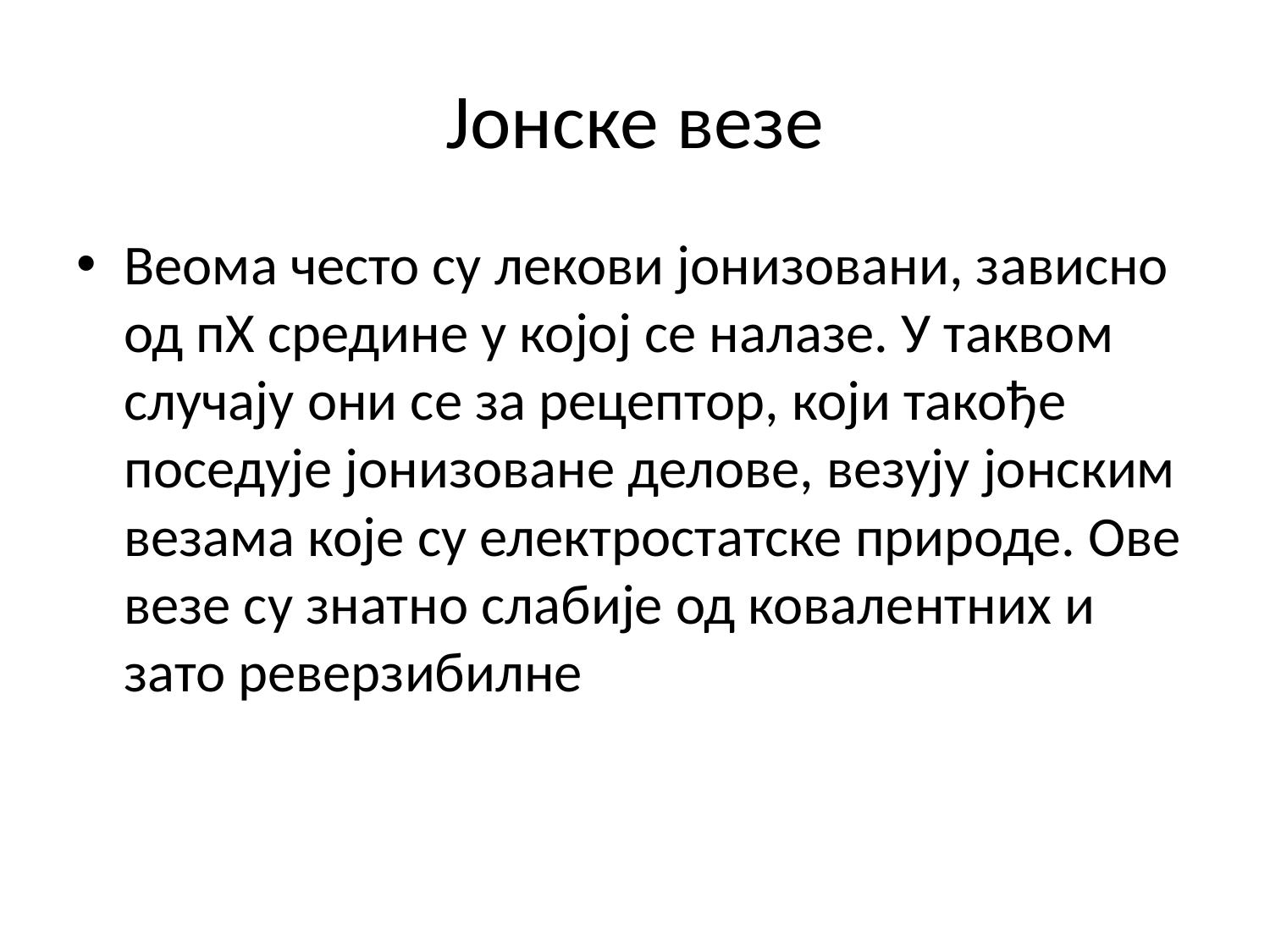

# Јонске везе
Веома често су лекови јонизовани, зависно од пХ средине у којој се налазе. У таквом случају они се за рецептор, који такође поседује јонизоване делове, везују јонским везама које су електростатске природе. Ове везе су знатно слабије од ковалентних и зато реверзибилне